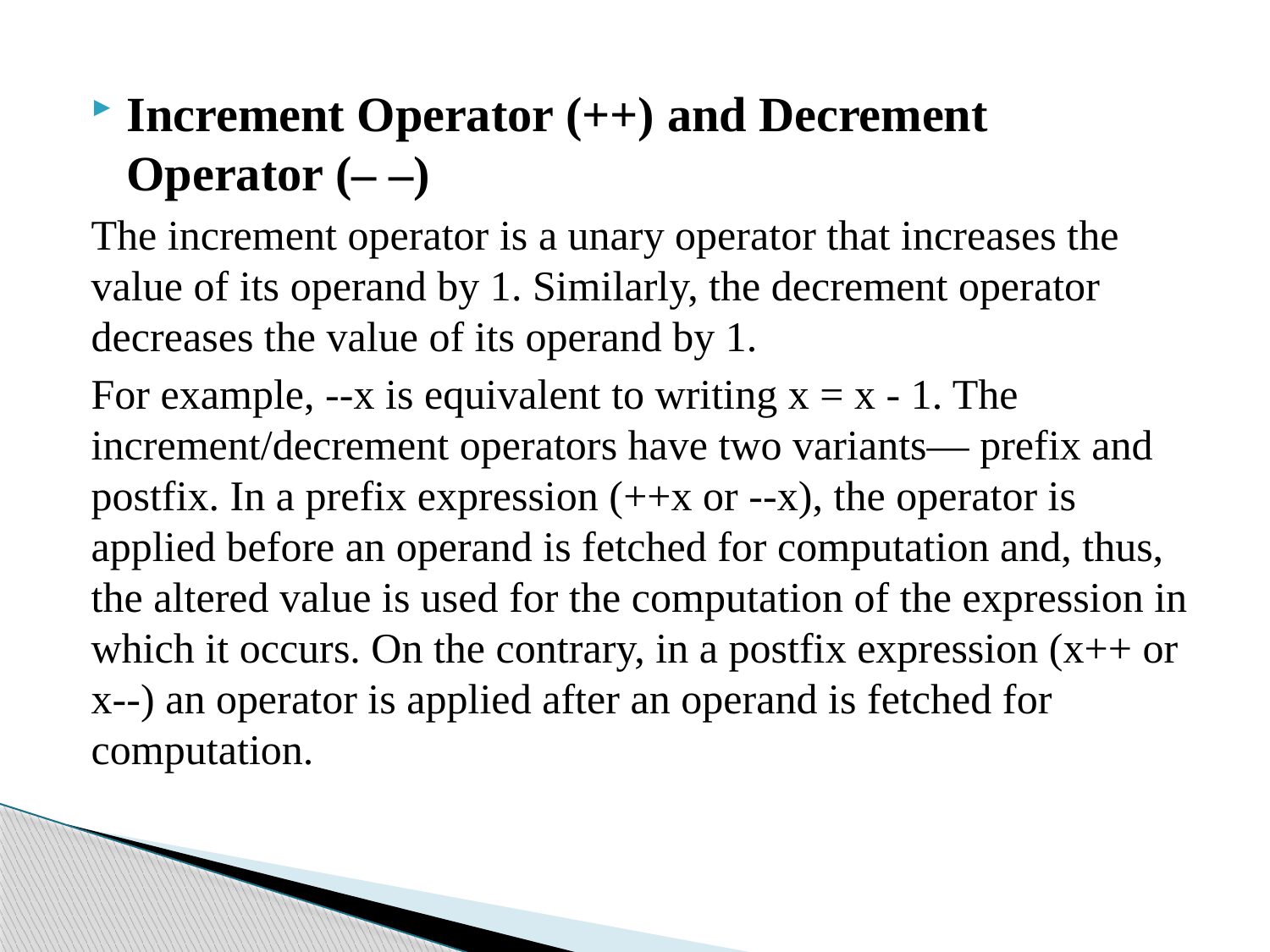

Increment Operator (++) and Decrement Operator (– –)
The increment operator is a unary operator that increases the value of its operand by 1. Similarly, the decrement operator decreases the value of its operand by 1.
For example, --x is equivalent to writing x = x - 1. The increment/decrement operators have two variants— prefix and postfix. In a prefix expression (++x or --x), the operator is applied before an operand is fetched for computation and, thus, the altered value is used for the computation of the expression in which it occurs. On the contrary, in a postfix expression (x++ or x--) an operator is applied after an operand is fetched for computation.